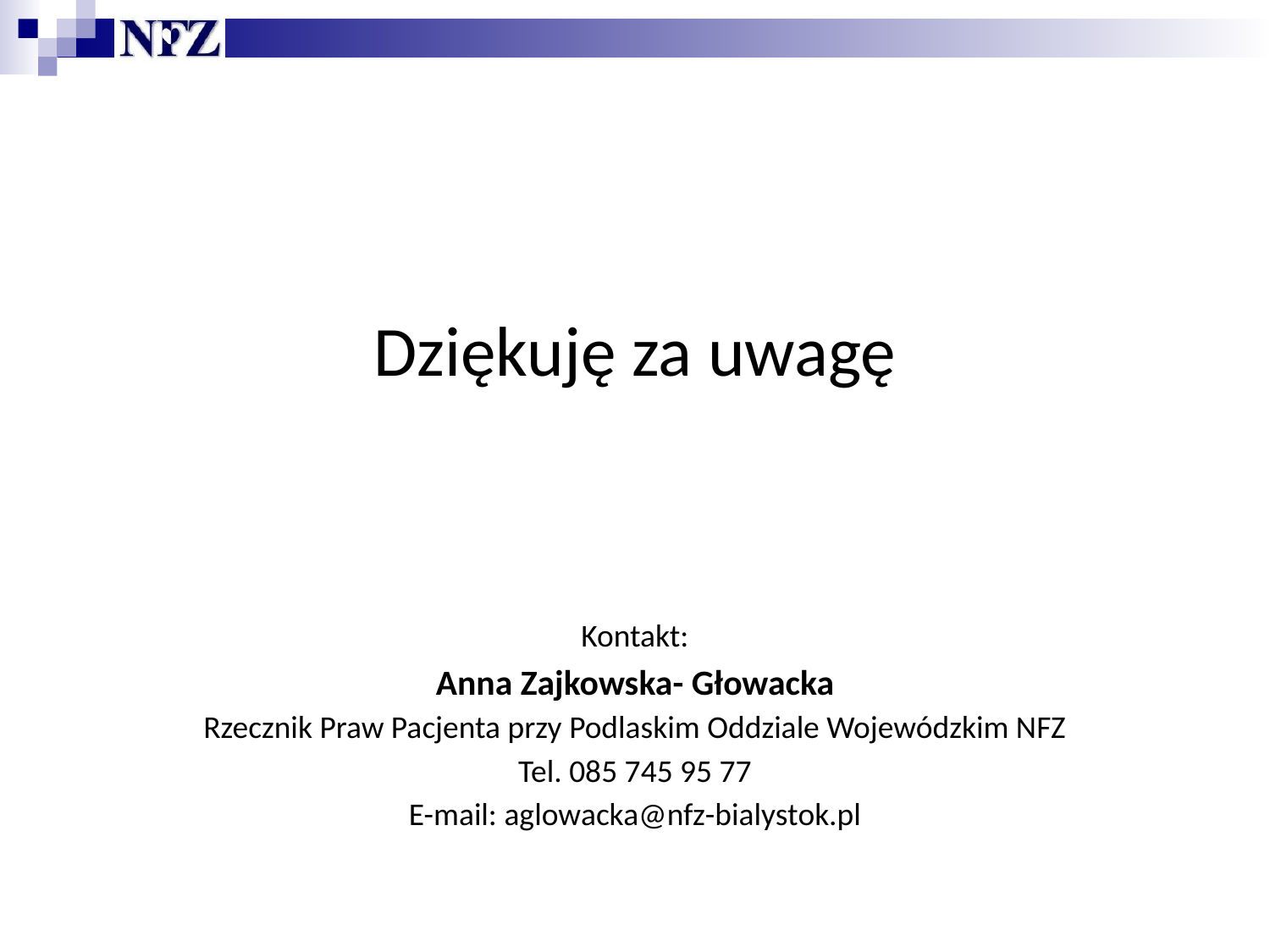

Dziękuję za uwagę

Kontakt:
Anna Zajkowska- Głowacka
Rzecznik Praw Pacjenta przy Podlaskim Oddziale Wojewódzkim NFZ
Tel. 085 745 95 77
E-mail: aglowacka@nfz-bialystok.pl